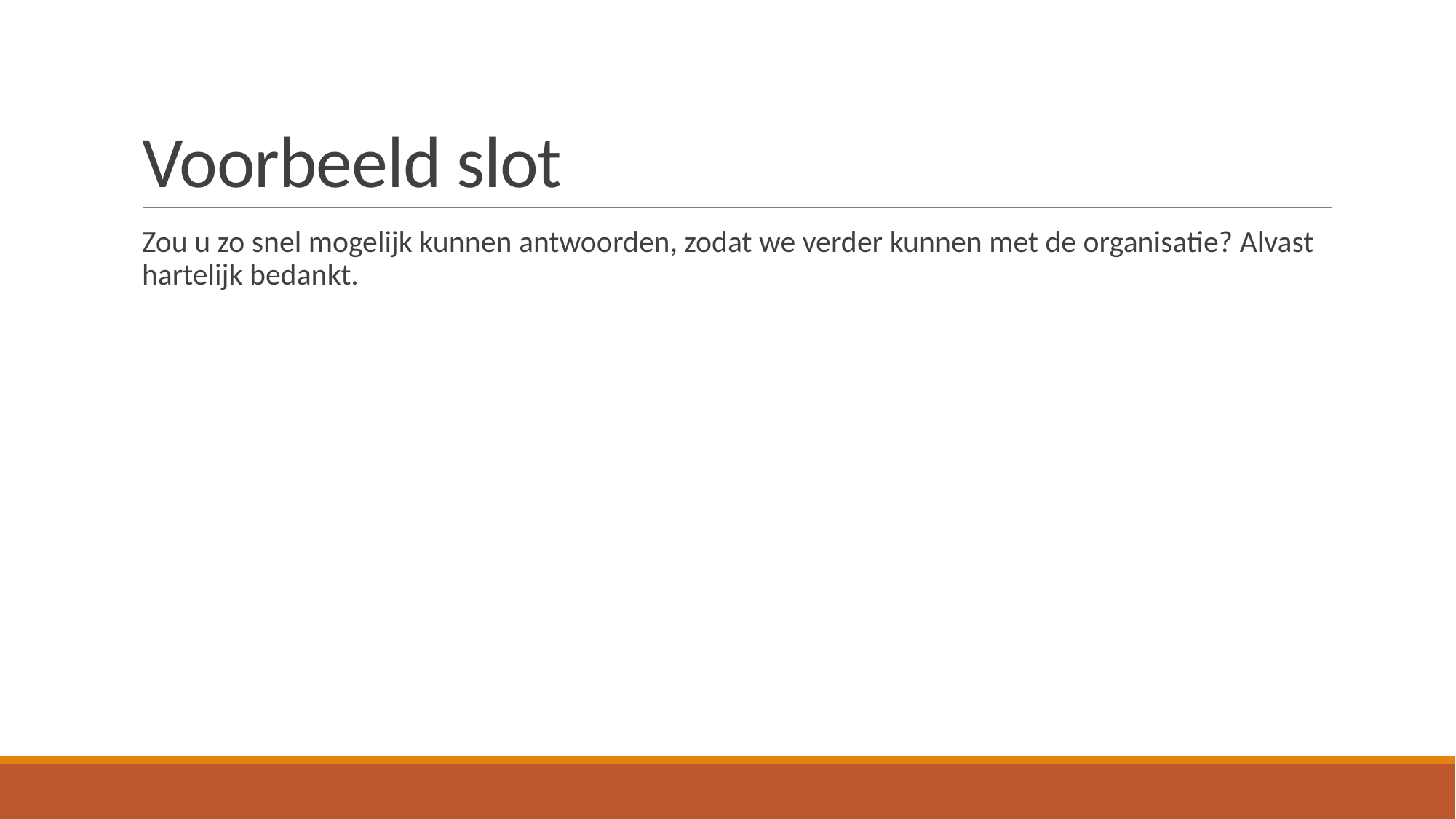

# Voorbeeld slot
Zou u zo snel mogelijk kunnen antwoorden, zodat we verder kunnen met de organisatie? Alvast hartelijk bedankt.